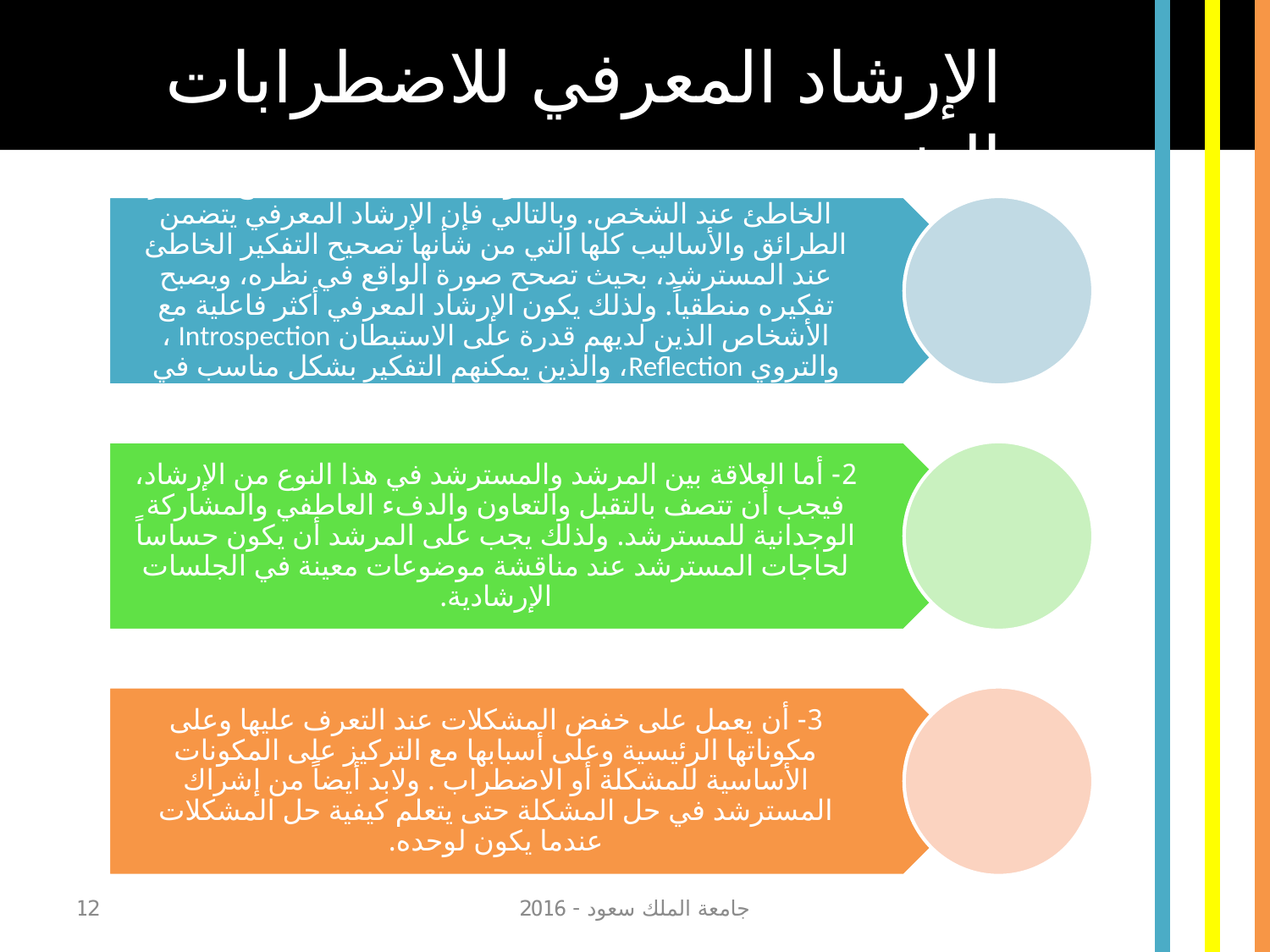

الإرشاد المعرفي للاضطرابات النفسية
1- تعد الاستجابات الانفعالية أو المشكلات النفسية نتاج التفكير الخاطئ عند الشخص. وبالتالي فإن الإرشاد المعرفي يتضمن الطرائق والأساليب كلها التي من شأنها تصحيح التفكير الخاطئ عند المسترشد، بحيث تصحح صورة الواقع في نظره، ويصبح تفكيره منطقياً. ولذلك يكون الإرشاد المعرفي أكثر فاعلية مع الأشخاص الذين لديهم قدرة على الاستبطان Introspection ، والتروي Reflection، والذين يمكنهم التفكير بشكل مناسب في مجال حياتهم خارج إطار المشكلة.
2- أما العلاقة بين المرشد والمسترشد في هذا النوع من الإرشاد، فيجب أن تتصف بالتقبل والتعاون والدفء العاطفي والمشاركة الوجدانية للمسترشد. ولذلك يجب على المرشد أن يكون حساساً لحاجات المسترشد عند مناقشة موضوعات معينة في الجلسات الإرشادية.
3- أن يعمل على خفض المشكلات عند التعرف عليها وعلى مكوناتها الرئيسية وعلى أسبابها مع التركيز على المكونات الأساسية للمشكلة أو الاضطراب . ولابد أيضاً من إشراك المسترشد في حل المشكلة حتى يتعلم كيفية حل المشكلات عندما يكون لوحده.
12
جامعة الملك سعود - 2016